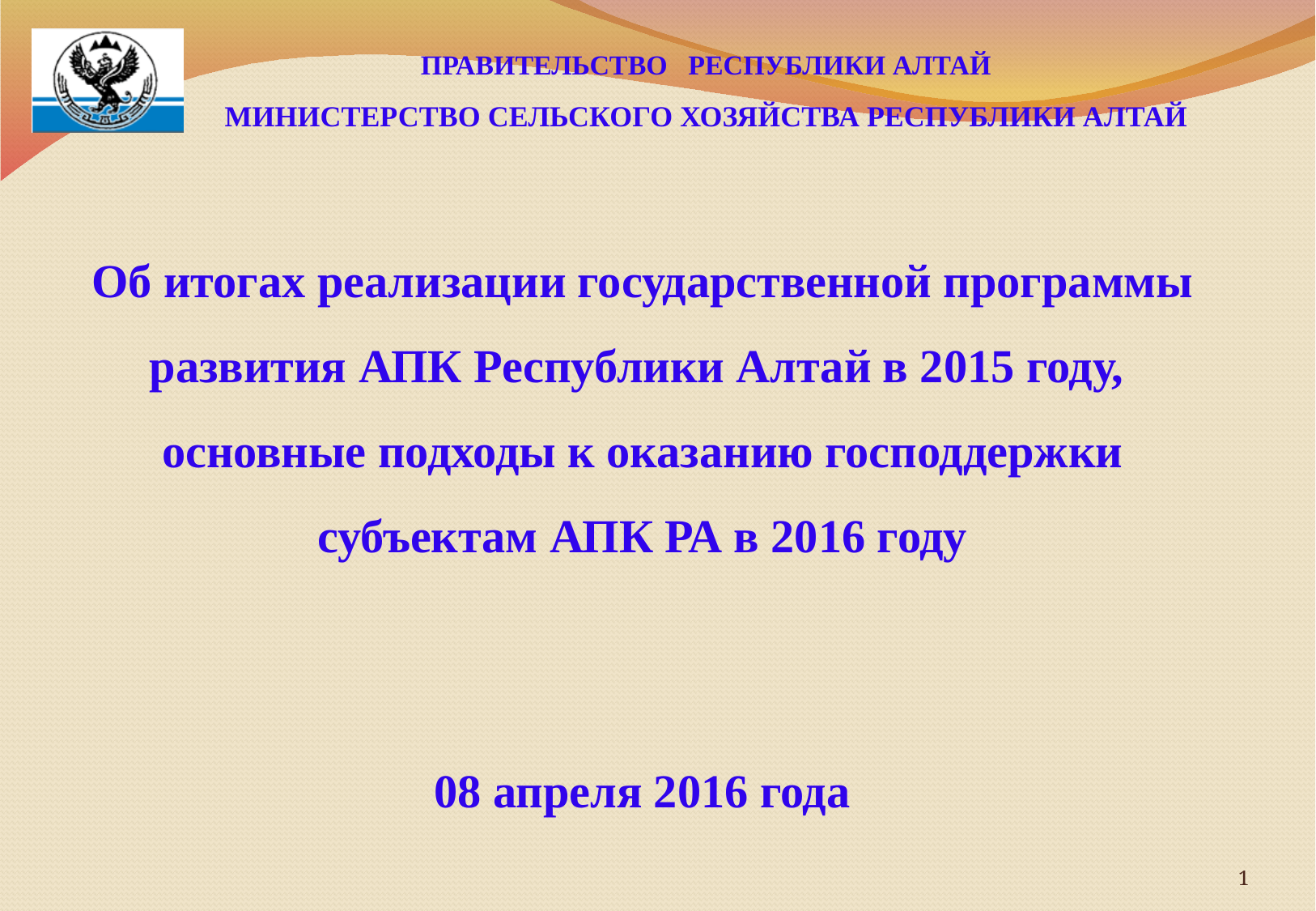

ПРАВИТЕЛЬСТВО   РЕСПУБЛИКИ АЛТАЙ

МИНИСТЕРСТВО СЕЛЬСКОГО ХОЗЯЙСТВА РЕСПУБЛИКИ АЛТАЙ
Об итогах реализации государственной программы развития АПК Республики Алтай в 2015 году,
основные подходы к оказанию господдержки субъектам АПК РА в 2016 году

08 апреля 2016 года
1